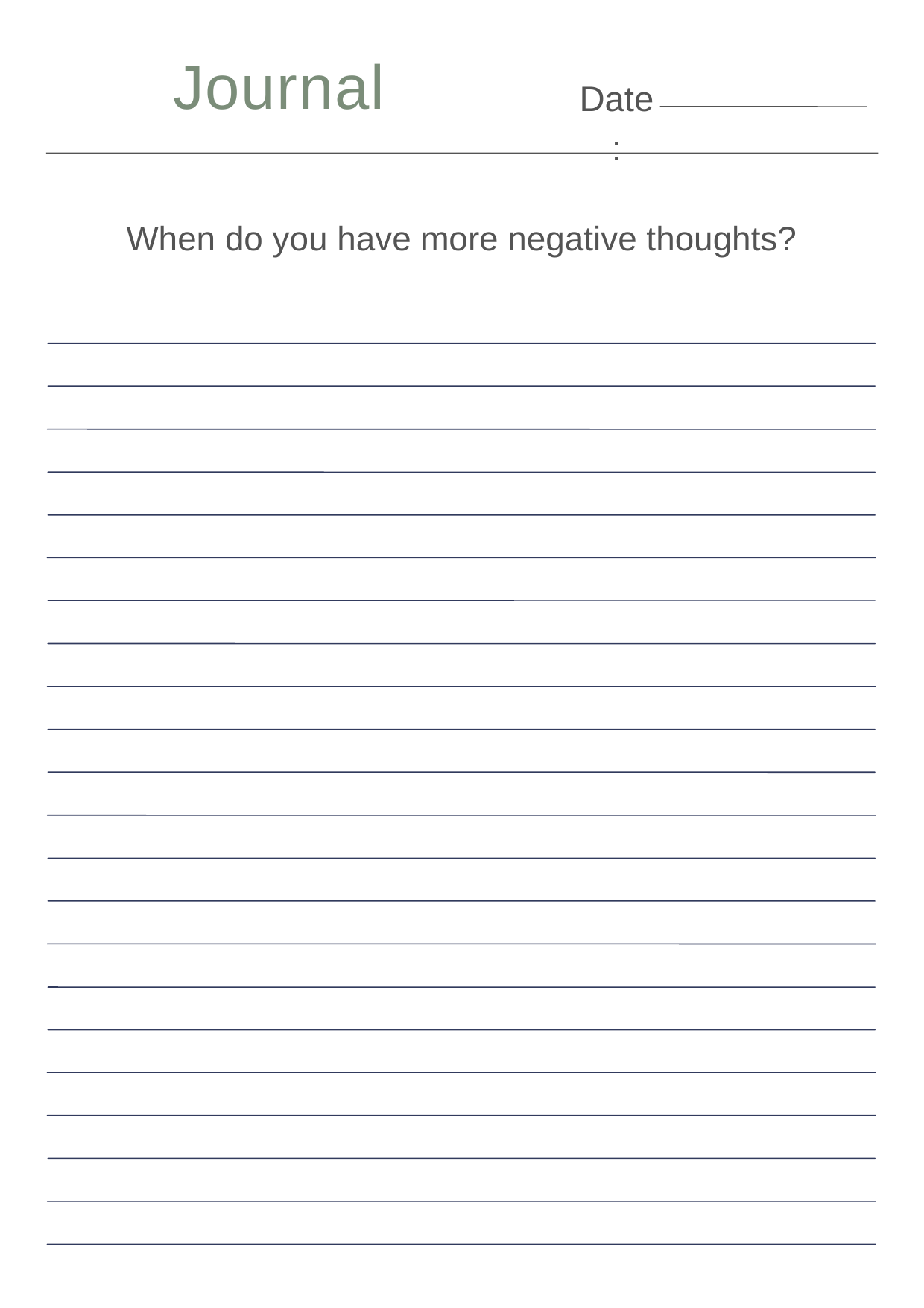

Journal
Date:

When do you have more negative thoughts?